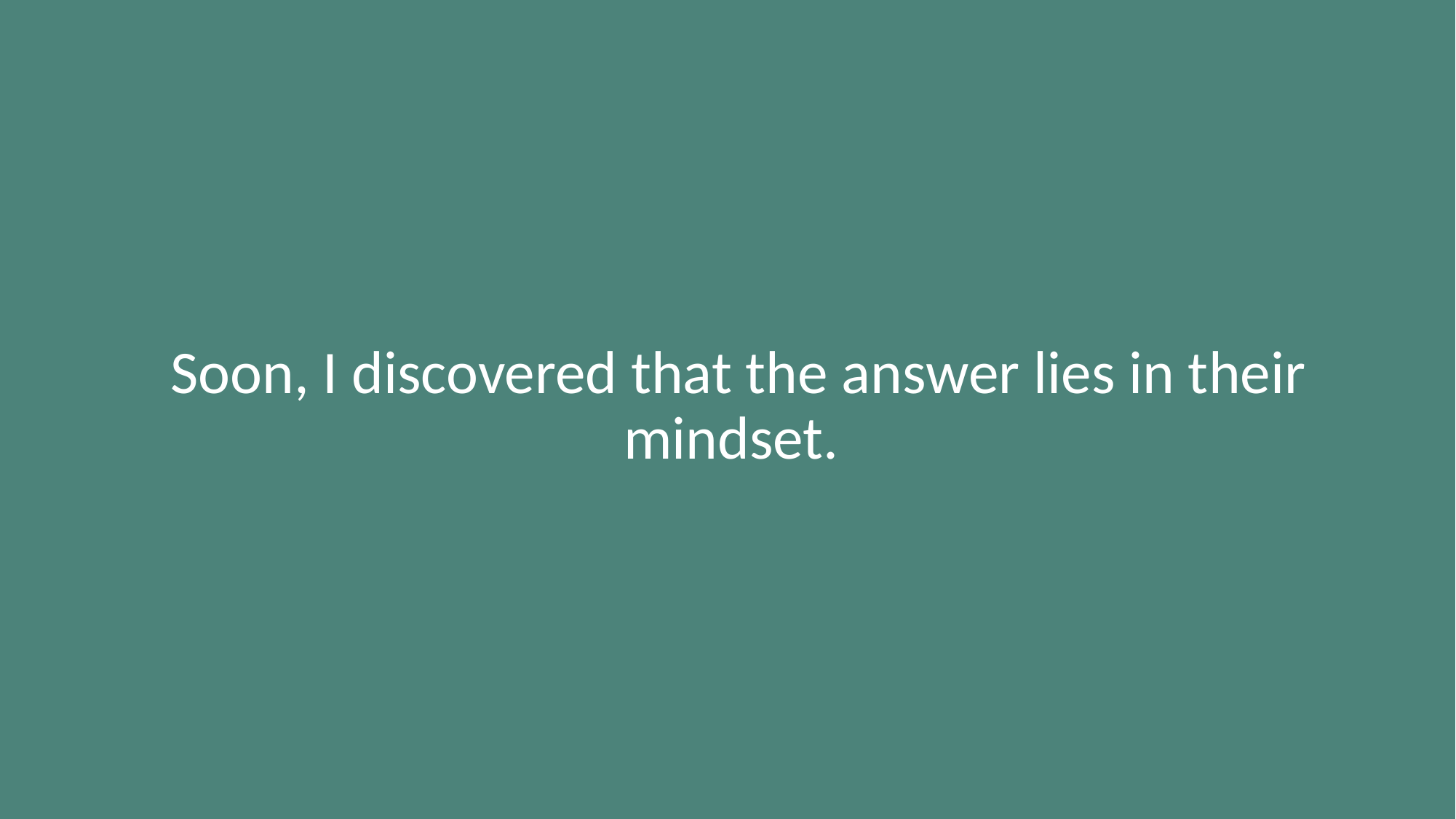

Soon, I discovered that the answer lies in their mindset.